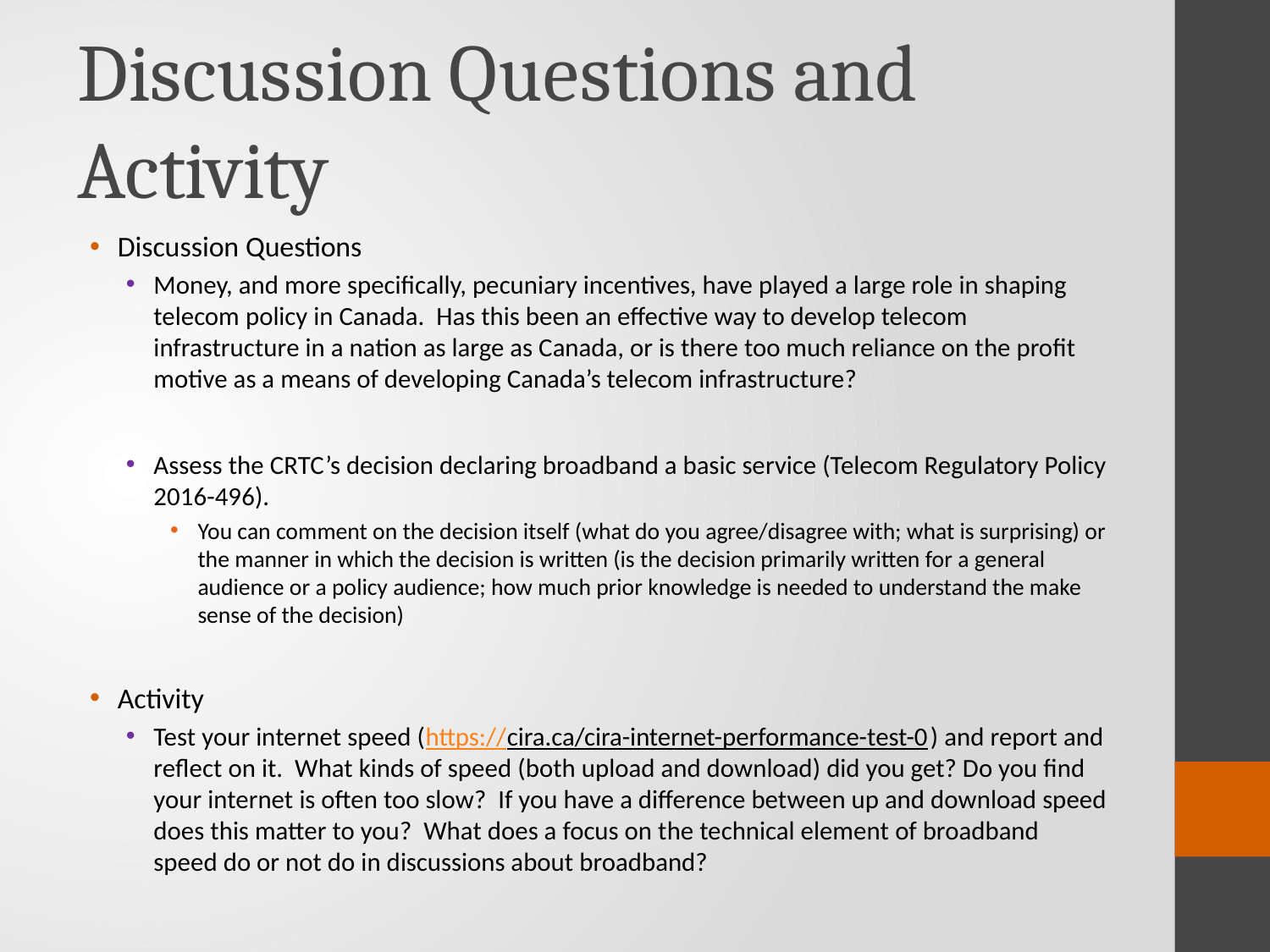

# Discussion Questions and Activity
Discussion Questions
Money, and more specifically, pecuniary incentives, have played a large role in shaping telecom policy in Canada.  Has this been an effective way to develop telecom infrastructure in a nation as large as Canada, or is there too much reliance on the profit motive as a means of developing Canada’s telecom infrastructure?

Assess the CRTC’s decision declaring broadband a basic service (Telecom Regulatory Policy 2016-496).
You can comment on the decision itself (what do you agree/disagree with; what is surprising) or the manner in which the decision is written (is the decision primarily written for a general audience or a policy audience; how much prior knowledge is needed to understand the make sense of the decision)

Activity
Test your internet speed (https://cira.ca/cira-internet-performance-test-0) and report and reflect on it.  What kinds of speed (both upload and download) did you get? Do you find your internet is often too slow?  If you have a difference between up and download speed does this matter to you?  What does a focus on the technical element of broadband speed do or not do in discussions about broadband?